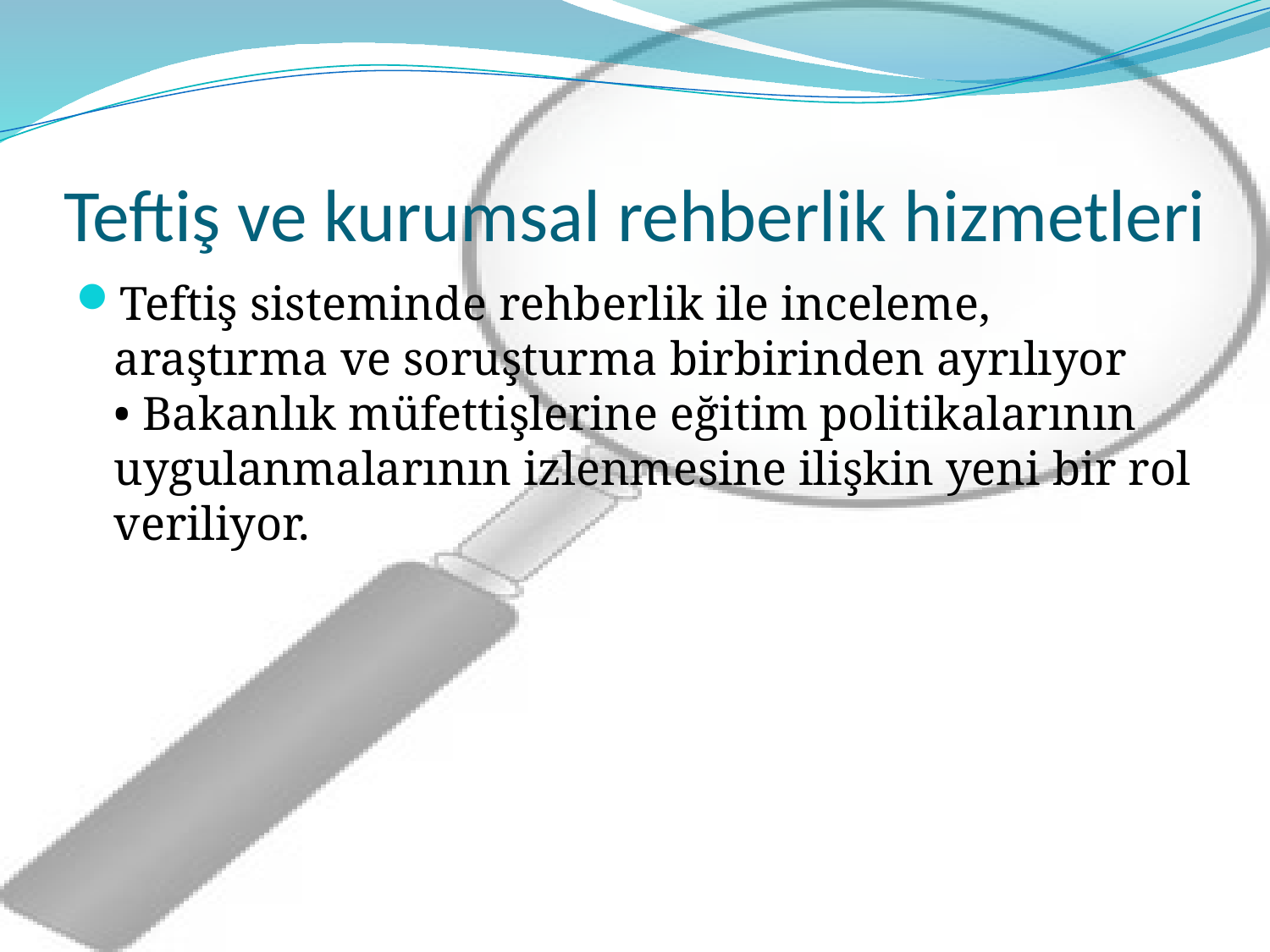

# Teftiş ve kurumsal rehberlik hizmetleri
Teftiş sisteminde rehberlik ile inceleme, araştırma ve soruşturma birbirinden ayrılıyor
• Bakanlık müfettişlerine eğitim politikalarının uygulanmalarının izlenmesine ilişkin yeni bir rol veriliyor.